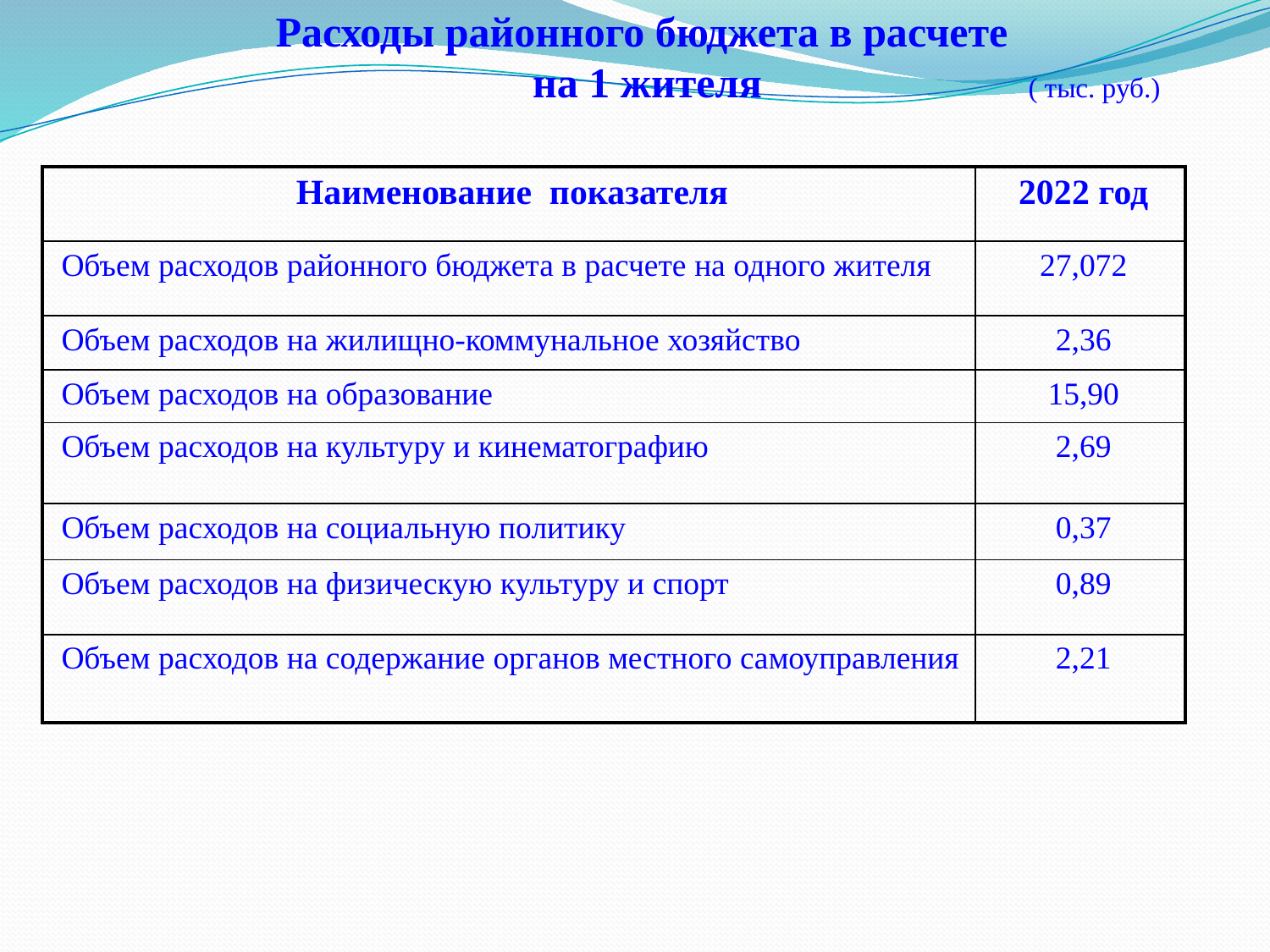

# Расходы районного бюджета в расчете на 1 жителя
( тыс. руб.)

| Наименование показателя | 2022 год |
| --- | --- |
| Объем расходов районного бюджета в расчете на одного жителя | 27,072 |
| Объем расходов на жилищно-коммунальное хозяйство | 2,36 |
| Объем расходов на образование | 15,90 |
| Объем расходов на культуру и кинематографию | 2,69 |
| Объем расходов на социальную политику | 0,37 |
| Объем расходов на физическую культуру и спорт | 0,89 |
| Объем расходов на содержание органов местного самоуправления | 2,21 |